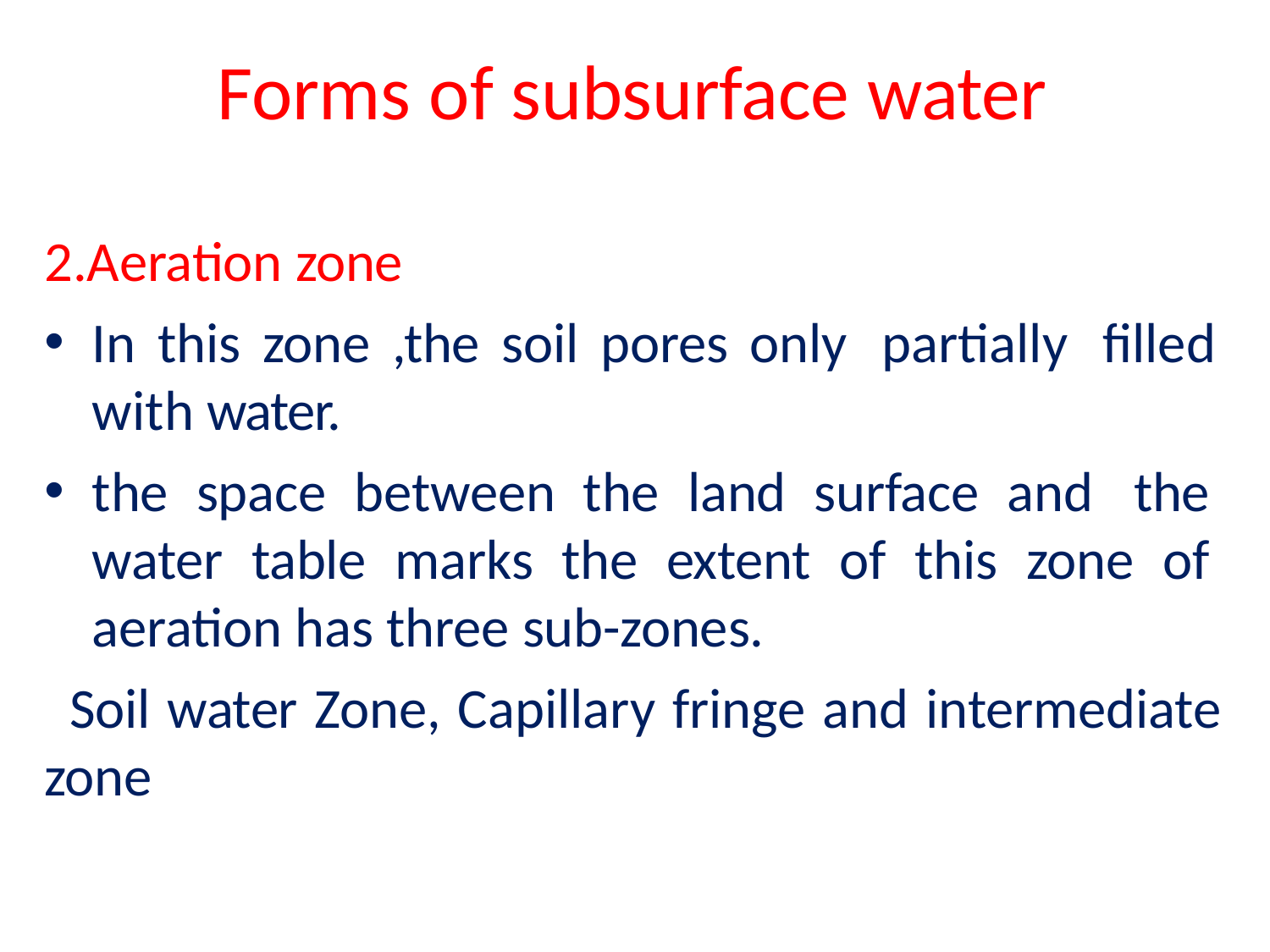

# Forms of subsurface water
2.Aeration zone
In this zone ,the soil pores only partially filled  with water.
the space between the land surface and the  water table marks the extent of this zone of  aeration has three sub-zones.
Soil water Zone, Capillary fringe and intermediate  zone